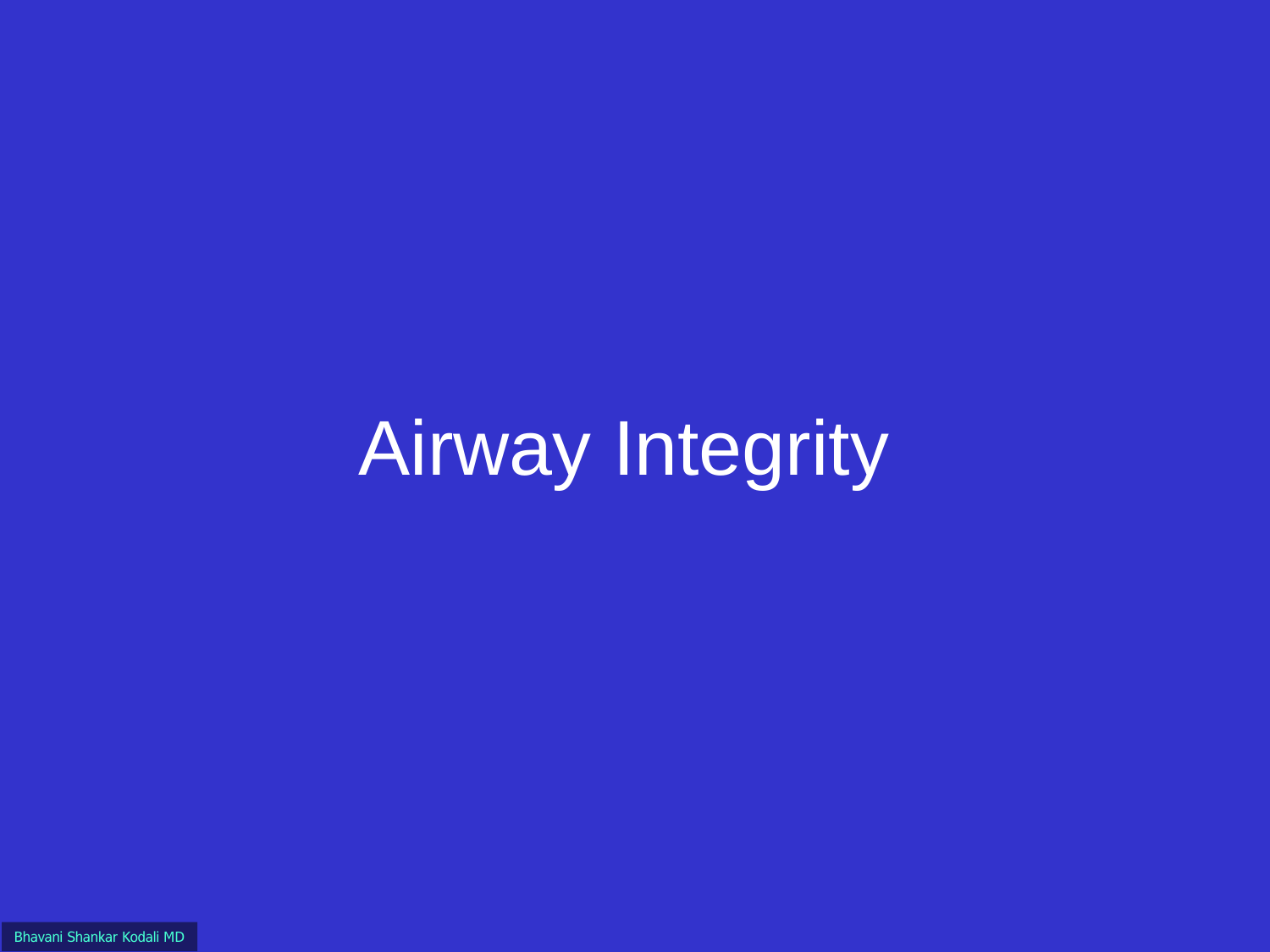

# Airway Integrity

Bhavani Shankar Kodali MD